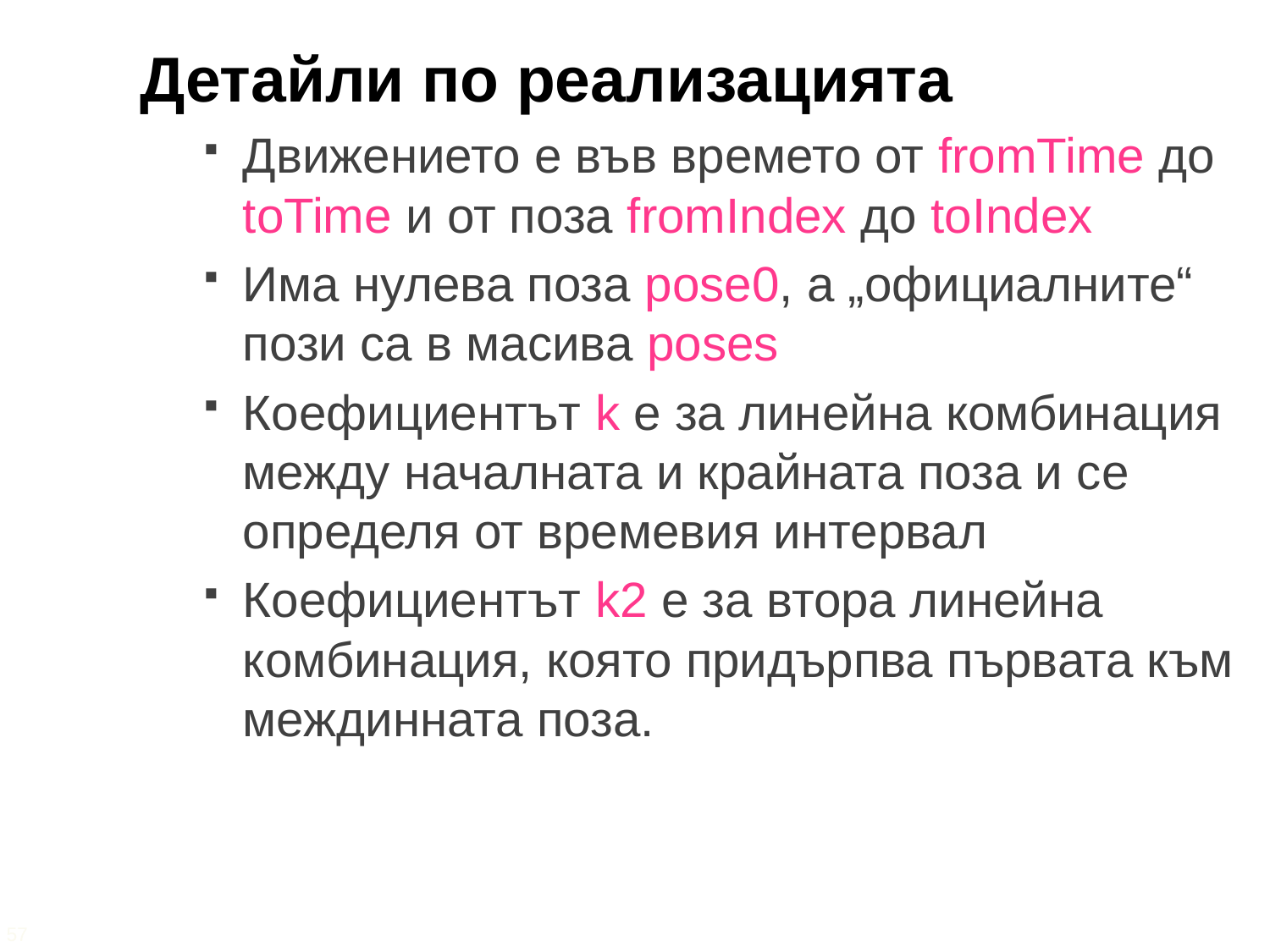

Детайли по реализацията
Движението е във времето от fromTime до toTime и от поза fromIndex до toIndex
Има нулева поза pose0, а „официалните“ пози са в масива poses
Коефициентът k е за линейна комбинация между началната и крайната поза и се определя от времевия интервал
Коефициентът k2 е за втора линейна комбинация, която придърпва първата към междинната поза.